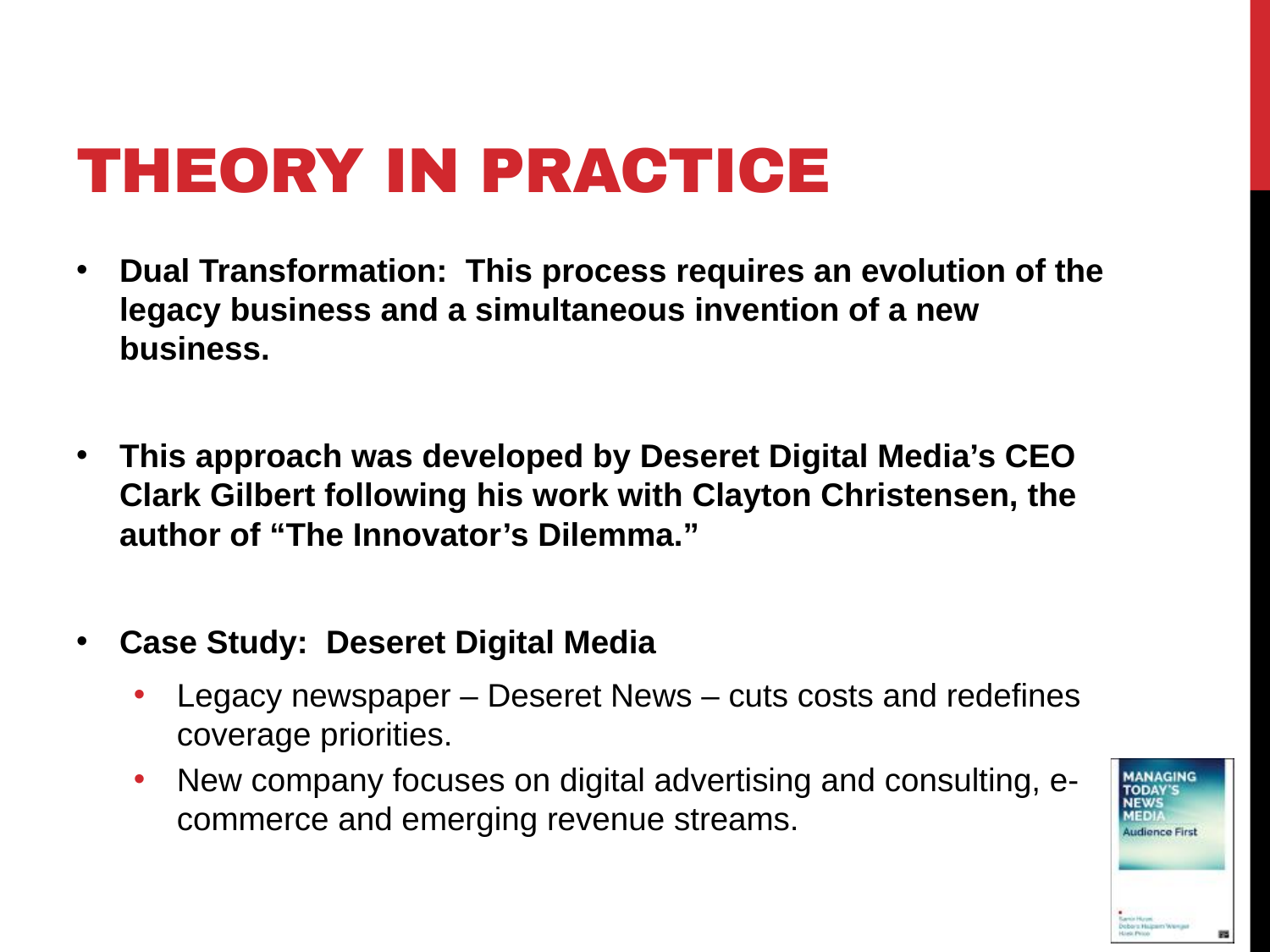

# Theory in practice
Dual Transformation:  This process requires an evolution of the legacy business and a simultaneous invention of a new business.

This approach was developed by Deseret Digital Media’s CEO Clark Gilbert following his work with Clayton Christensen, the author of “The Innovator’s Dilemma.”

Case Study:  Deseret Digital Media
Legacy newspaper – Deseret News – cuts costs and redefines coverage priorities.
New company focuses on digital advertising and consulting, e-commerce and emerging revenue streams.